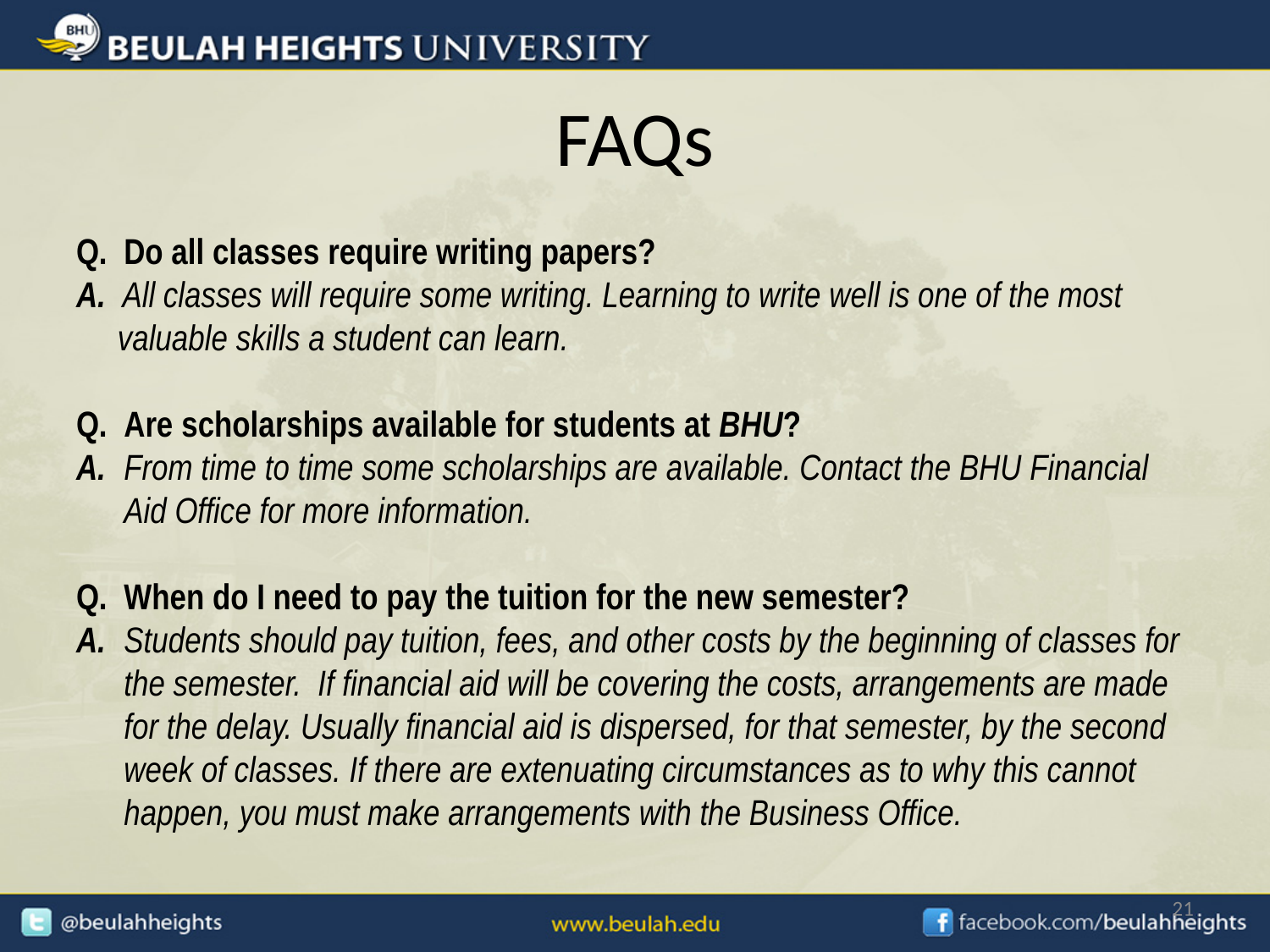

# FAQs
Q.  Do all classes require writing papers?
A.  All classes will require some writing. Learning to write well is one of the most
     valuable skills a student can learn.

Q.  	Are scholarships available for students at BHU?
A.  	From time to time some scholarships are available. Contact the BHU Financial Aid Office for more information.

Q.  	When do I need to pay the tuition for the new semester?
A.  	Students should pay tuition, fees, and other costs by the beginning of classes for the semester.  If financial aid will be covering the costs, arrangements are made for the delay. Usually financial aid is dispersed, for that semester, by the second week of classes. If there are extenuating circumstances as to why this cannot happen, you must make arrangements with the Business Office.

21